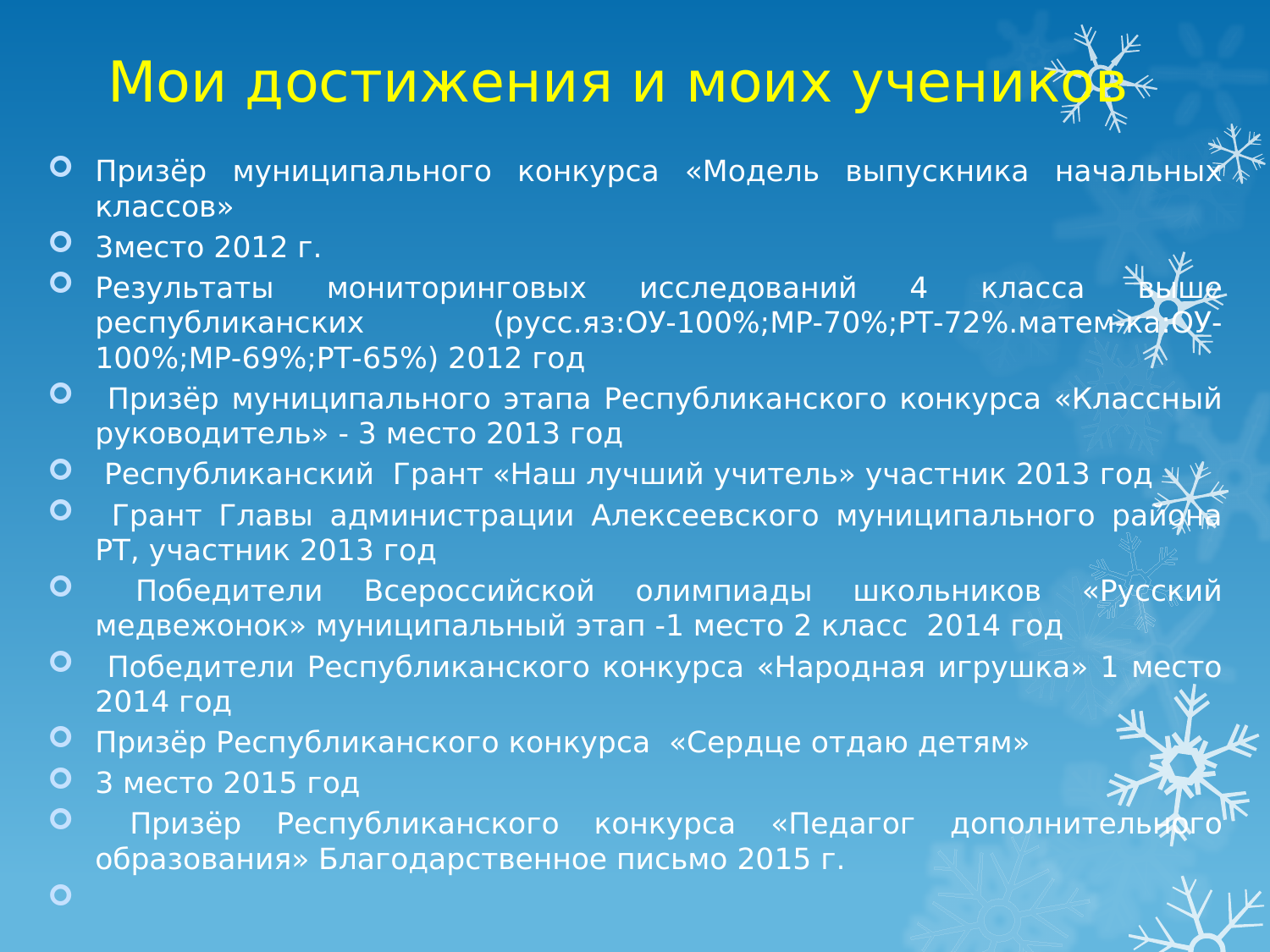

# Мои достижения и моих учеников
Призёр муниципального конкурса «Модель выпускника начальных классов»
3место 2012 г.
Результаты мониторинговых исследований 4 класса выше республиканских (русс.яз:ОУ-100%;МР-70%;РТ-72%.матем-ка:ОУ-100%;МР-69%;РТ-65%) 2012 год
 Призёр муниципального этапа Республиканского конкурса «Классный руководитель» - 3 место 2013 год
 Республиканский  Грант «Наш лучший учитель» участник 2013 год
 Грант Главы администрации Алексеевского муниципального района РТ, участник 2013 год
 Победители Всероссийской олимпиады школьников «Русский медвежонок» муниципальный этап -1 место 2 класс  2014 год
 Победители Республиканского конкурса «Народная игрушка» 1 место 2014 год
Призёр Республиканского конкурса  «Сердце отдаю детям»
3 место 2015 год
 Призёр Республиканского конкурса «Педагог дополнительного образования» Благодарственное письмо 2015 г.